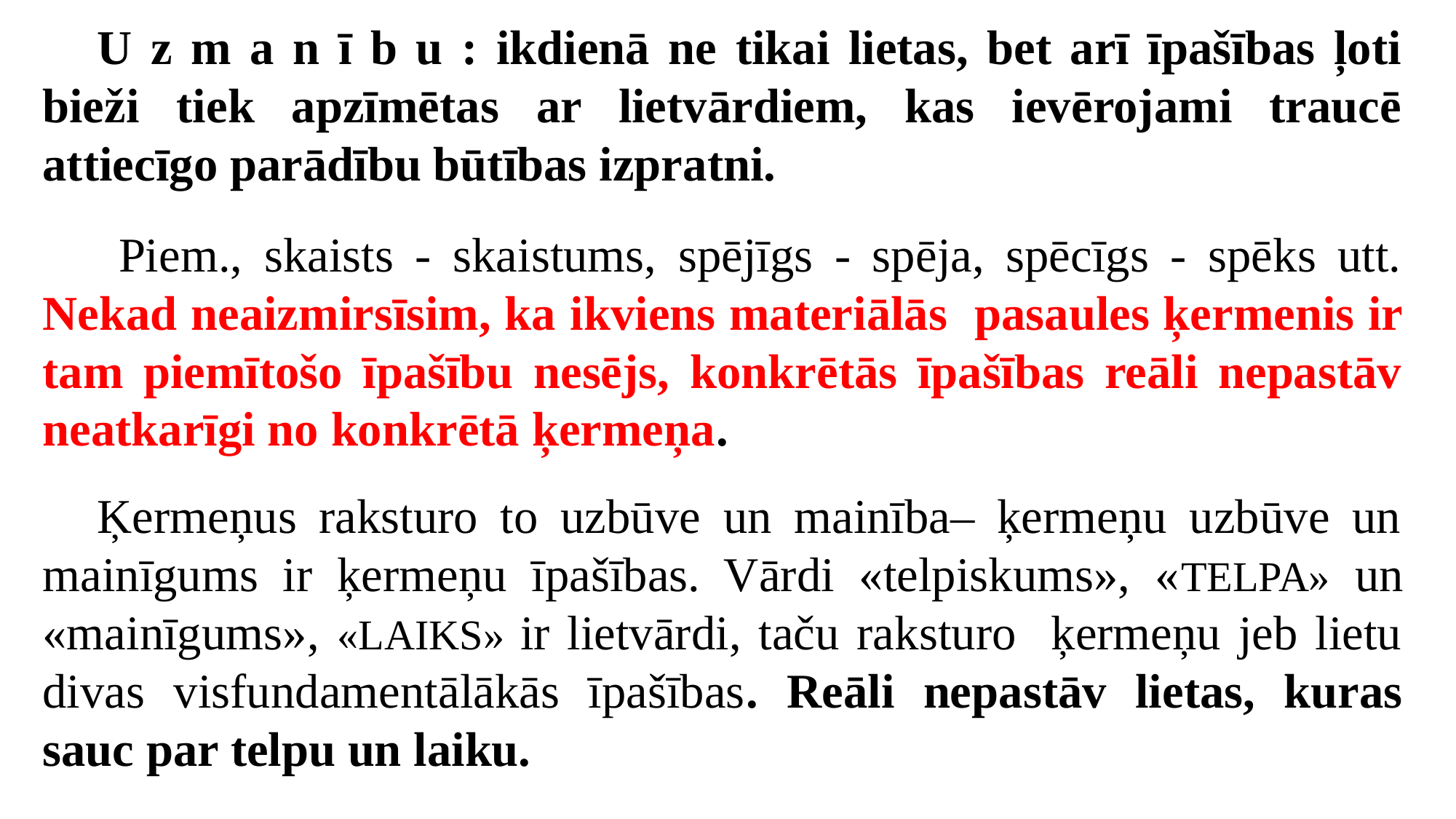

U z m a n ī b u : ikdienā ne tikai lietas, bet arī īpašības ļoti bieži tiek apzīmētas ar lietvārdiem, kas ievērojami traucē attiecīgo parādību būtības izpratni.

 Piem., skaists - skaistums, spējīgs - spēja, spēcīgs - spēks utt. Nekad neaizmirsīsim, ka ikviens materiālās  pasaules ķermenis ir tam piemītošo īpašību nesējs, konkrētās īpašības reāli nepastāv neatkarīgi no konkrētā ķermeņa.

Ķermeņus raksturo to uzbūve un mainība– ķermeņu uzbūve un mainīgums ir ķermeņu īpašības. Vārdi «telpiskums», «TELPA» un «mainīgums», «LAIKS» ir lietvārdi, taču raksturo  ķermeņu jeb lietu divas visfundamentālākās īpašības. Reāli nepastāv lietas, kuras sauc par telpu un laiku.